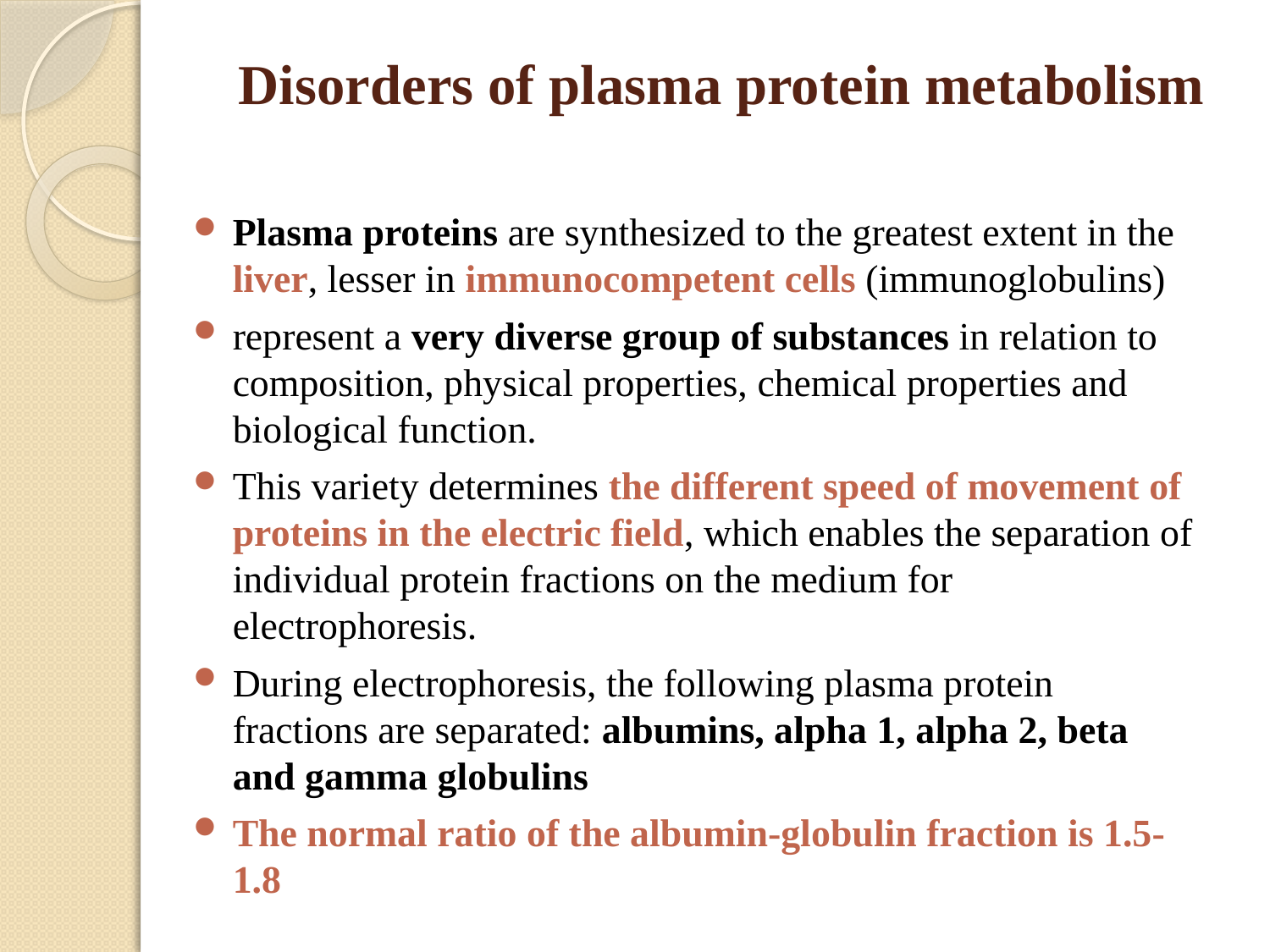

# Disorders of plasma protein metabolism
Plasma proteins are synthesized to the greatest extent in the liver, lesser in immunocompetent cells (immunoglobulins)
represent a very diverse group of substances in relation to composition, physical properties, chemical properties and biological function.
This variety determines the different speed of movement of proteins in the electric field, which enables the separation of individual protein fractions on the medium for electrophoresis.
During electrophoresis, the following plasma protein fractions are separated: albumins, alpha 1, alpha 2, beta and gamma globulins
The normal ratio of the albumin-globulin fraction is 1.5-1.8